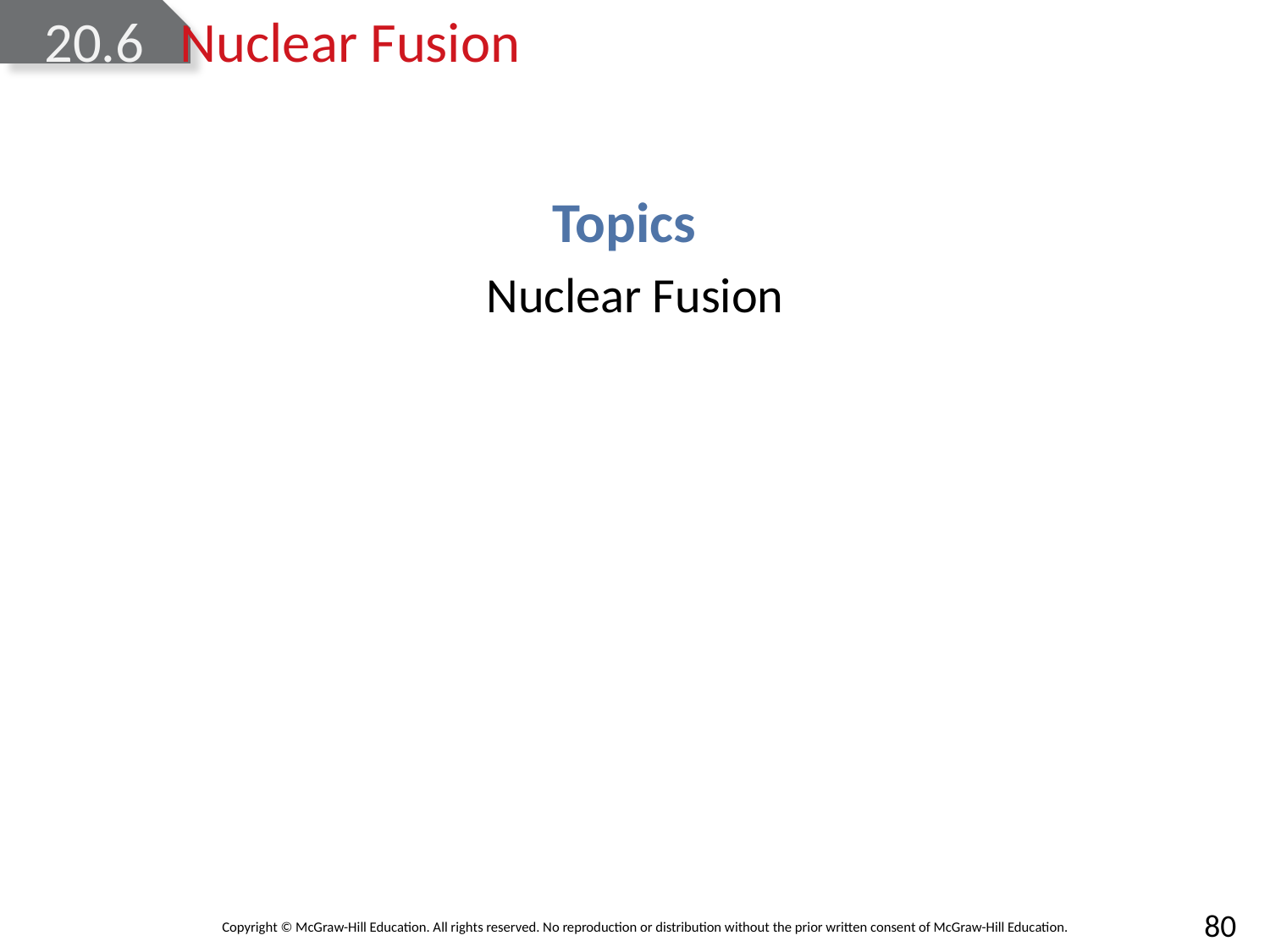

# 20.6	Nuclear Fusion
Topics
Nuclear Fusion